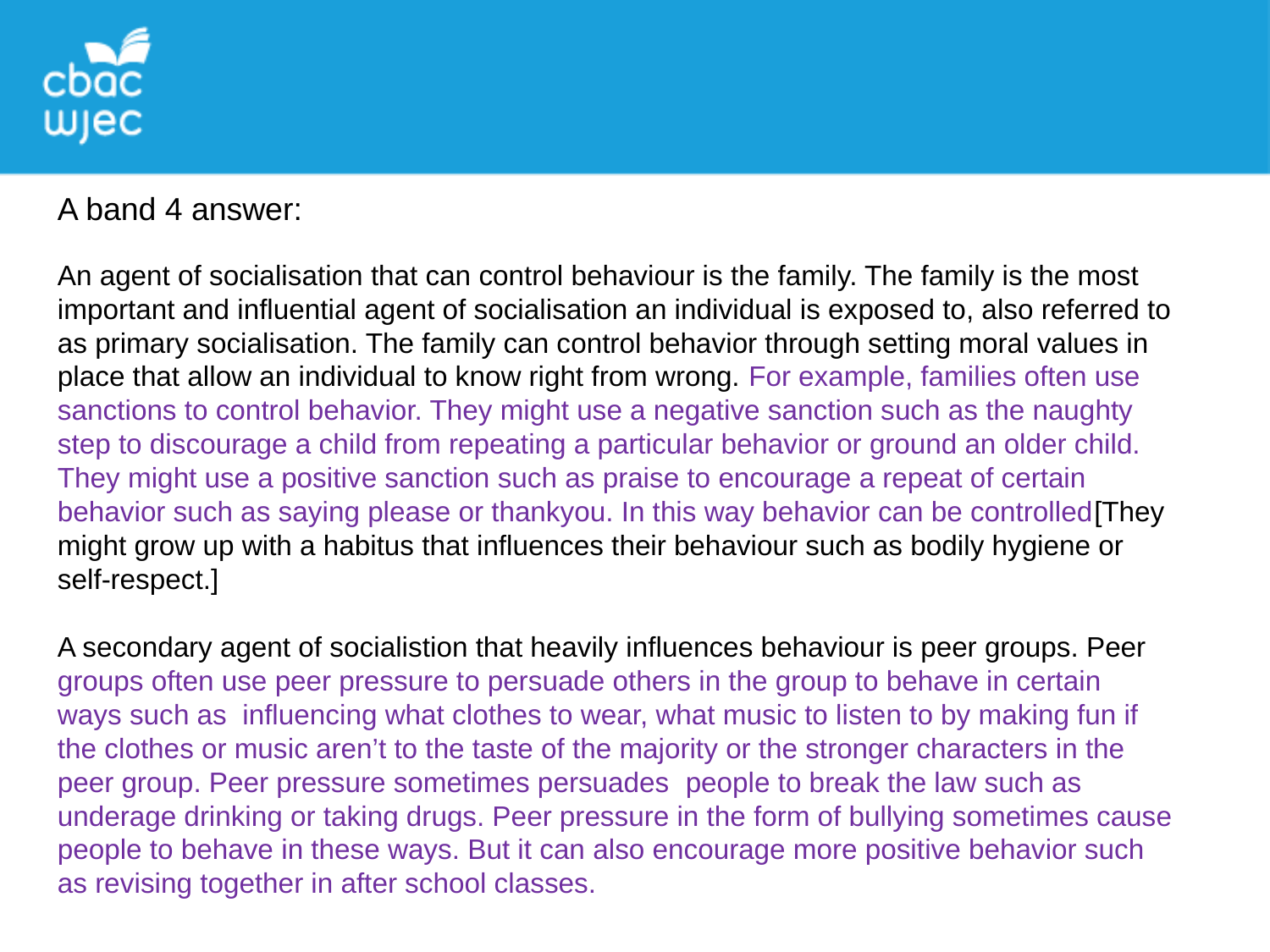

A band 4 answer:
An agent of socialisation that can control behaviour is the family. The family is the most important and influential agent of socialisation an individual is exposed to, also referred to as primary socialisation. The family can control behavior through setting moral values in place that allow an individual to know right from wrong. For example, families often use sanctions to control behavior. They might use a negative sanction such as the naughty step to discourage a child from repeating a particular behavior or ground an older child. They might use a positive sanction such as praise to encourage a repeat of certain behavior such as saying please or thankyou. In this way behavior can be controlled[They might grow up with a habitus that influences their behaviour such as bodily hygiene or self-respect.]

A secondary agent of socialistion that heavily influences behaviour is peer groups. Peer groups often use peer pressure to persuade others in the group to behave in certain ways such as  influencing what clothes to wear, what music to listen to by making fun if the clothes or music aren’t to the taste of the majority or the stronger characters in the peer group. Peer pressure sometimes persuades  people to break the law such as underage drinking or taking drugs. Peer pressure in the form of bullying sometimes cause people to behave in these ways. But it can also encourage more positive behavior such as revising together in after school classes.